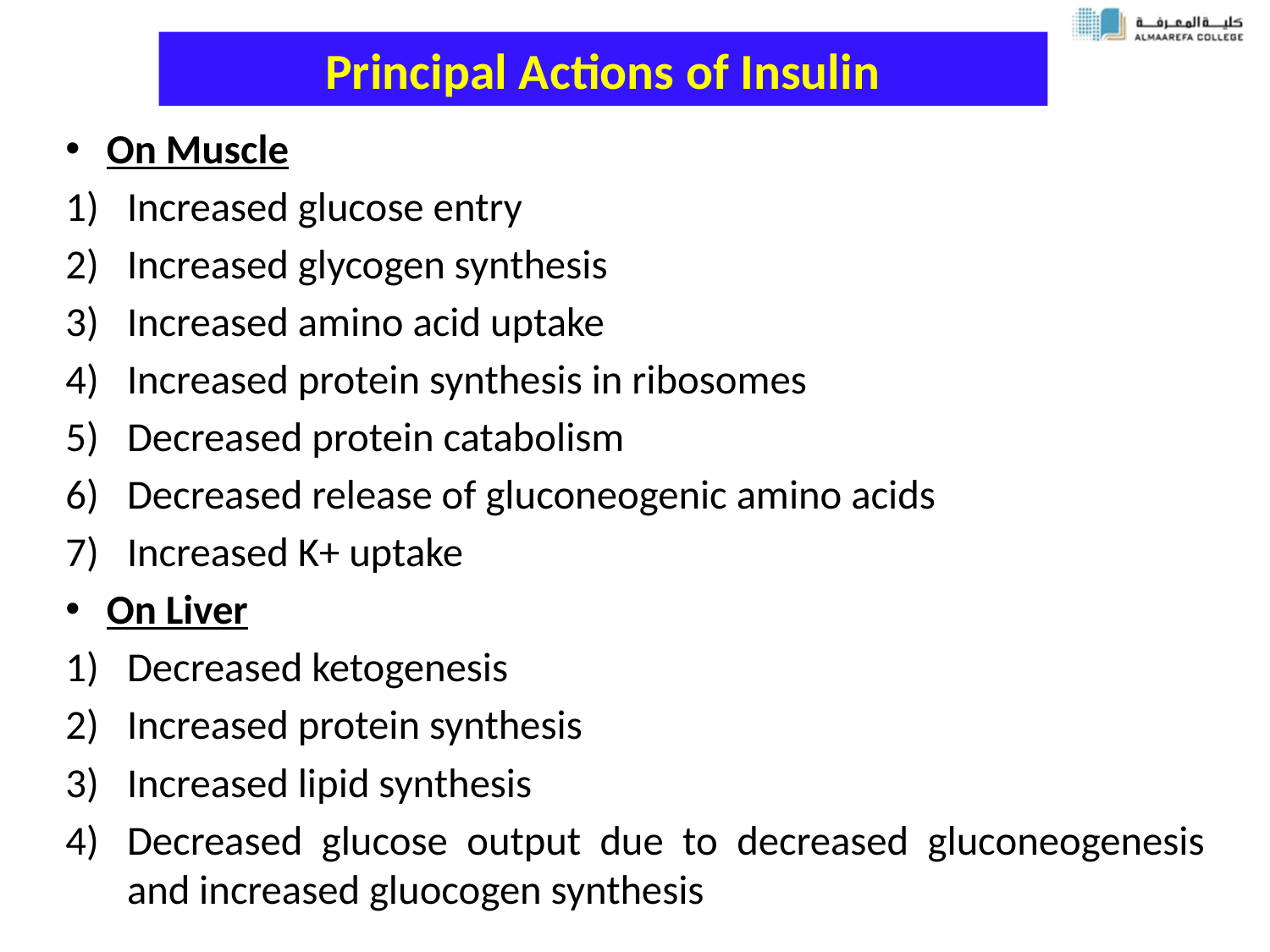

# Principal Actions of Insulin
On Muscle
Increased glucose entry
Increased glycogen synthesis
Increased amino acid uptake
Increased protein synthesis in ribosomes
Decreased protein catabolism
Decreased release of gluconeogenic amino acids
Increased K+ uptake
On Liver
Decreased ketogenesis
Increased protein synthesis
Increased lipid synthesis
Decreased glucose output due to decreased gluconeogenesis and increased gluocogen synthesis